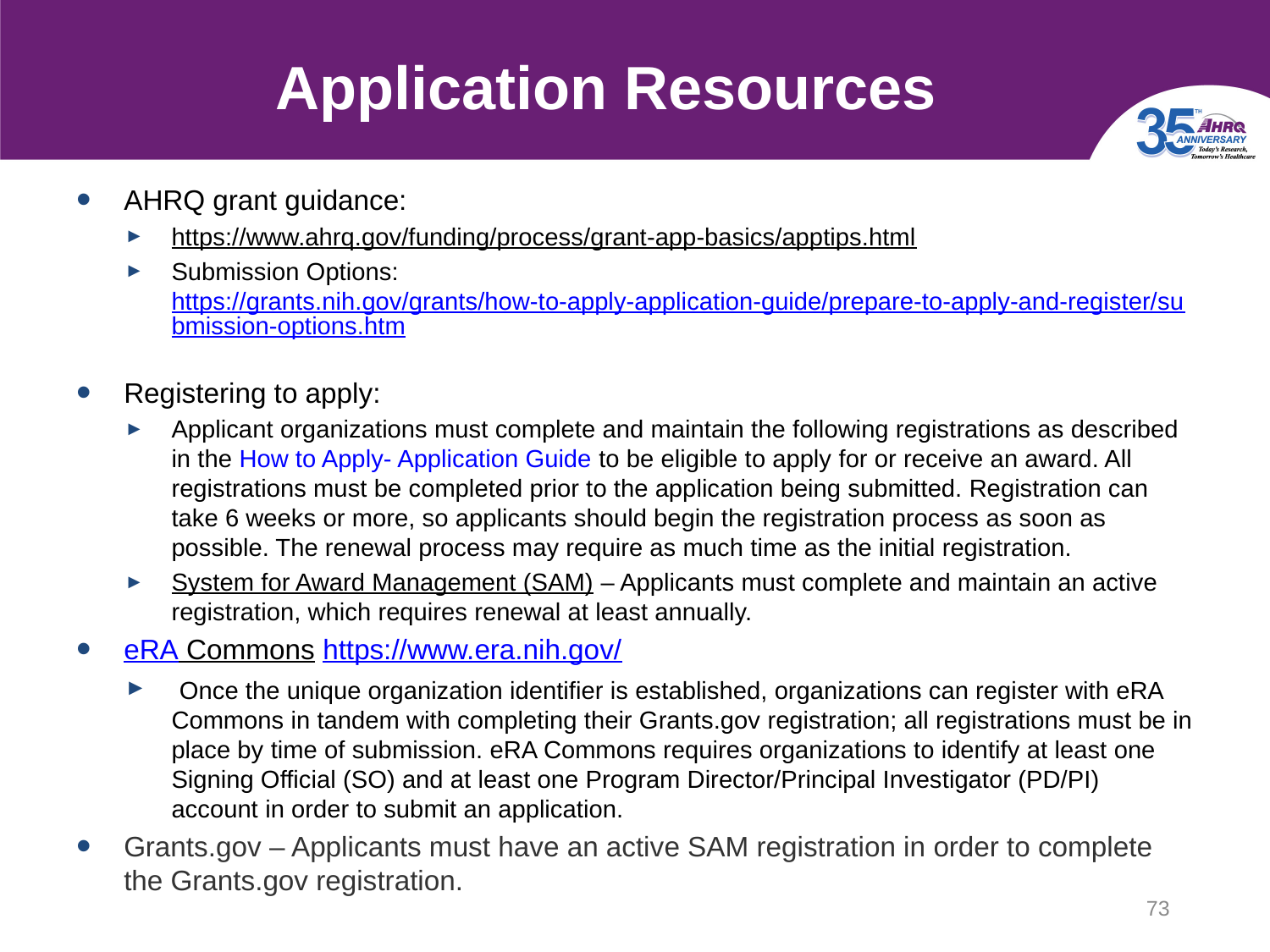

# Application Resources
AHRQ grant guidance:
https://www.ahrq.gov/funding/process/grant-app-basics/apptips.html
Submission Options: https://grants.nih.gov/grants/how-to-apply-application-guide/prepare-to-apply-and-register/submission-options.htm
Registering to apply:​
Applicant organizations must complete and maintain the following registrations as described in the How to Apply- Application Guide to be eligible to apply for or receive an award. All registrations must be completed prior to the application being submitted. Registration can take 6 weeks or more, so applicants should begin the registration process as soon as possible. The renewal process may require as much time as the initial registration.
System for Award Management (SAM) – Applicants must complete and maintain an active registration, which requires renewal at least annually.
eRA Commons https://www.era.nih.gov/
 Once the unique organization identifier is established, organizations can register with eRA Commons in tandem with completing their Grants.gov registration; all registrations must be in place by time of submission. eRA Commons requires organizations to identify at least one Signing Official (SO) and at least one Program Director/Principal Investigator (PD/PI) account in order to submit an application.
Grants.gov – Applicants must have an active SAM registration in order to complete the Grants.gov registration.

73